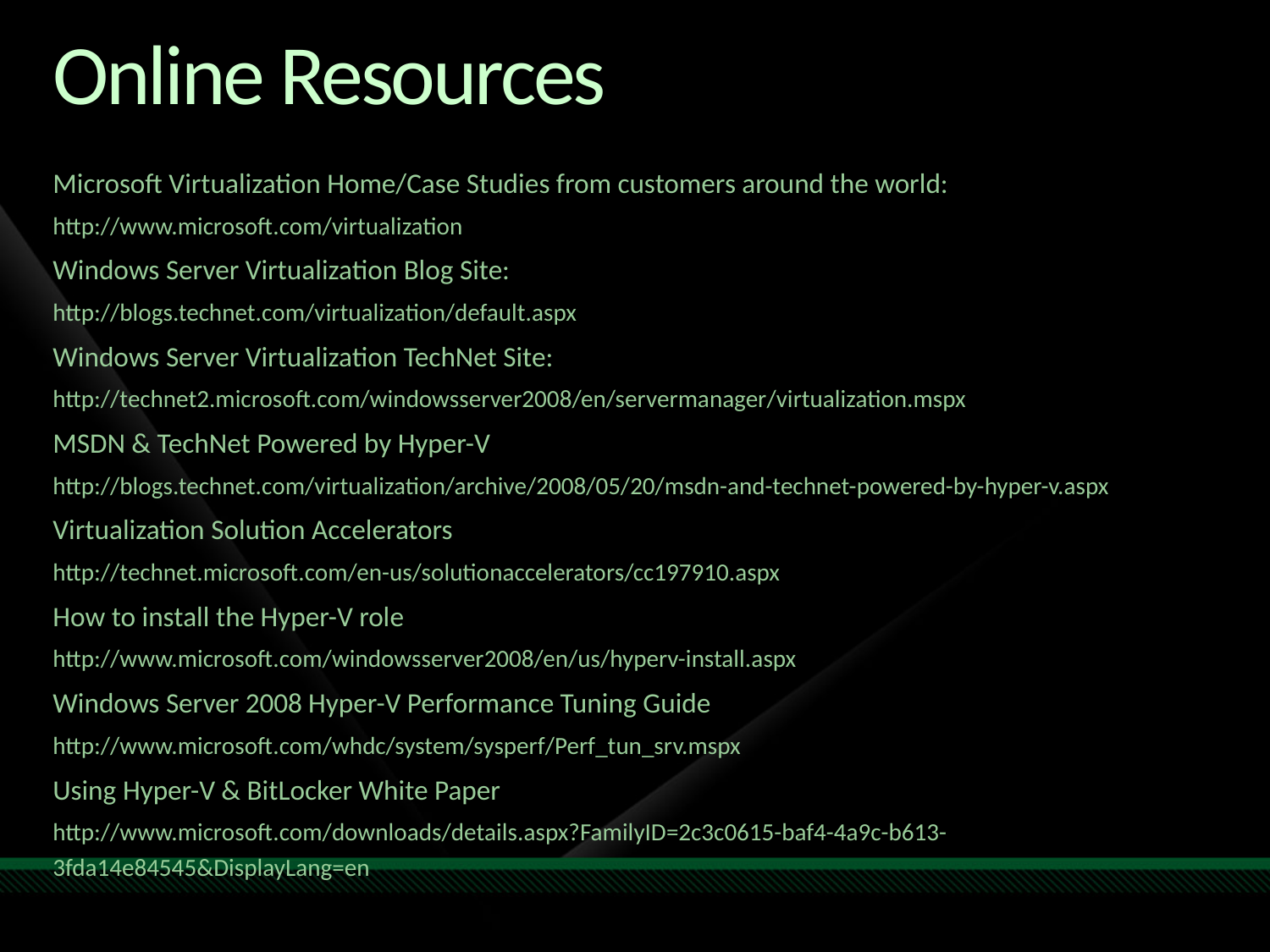

# Online Resources
Microsoft Virtualization Home/Case Studies from customers around the world:
http://www.microsoft.com/virtualization
Windows Server Virtualization Blog Site:
http://blogs.technet.com/virtualization/default.aspx
Windows Server Virtualization TechNet Site:
http://technet2.microsoft.com/windowsserver2008/en/servermanager/virtualization.mspx
MSDN & TechNet Powered by Hyper-V
http://blogs.technet.com/virtualization/archive/2008/05/20/msdn-and-technet-powered-by-hyper-v.aspx
Virtualization Solution Accelerators
http://technet.microsoft.com/en-us/solutionaccelerators/cc197910.aspx
How to install the Hyper-V role
http://www.microsoft.com/windowsserver2008/en/us/hyperv-install.aspx
Windows Server 2008 Hyper-V Performance Tuning Guide
http://www.microsoft.com/whdc/system/sysperf/Perf_tun_srv.mspx
Using Hyper-V & BitLocker White Paper
http://www.microsoft.com/downloads/details.aspx?FamilyID=2c3c0615-baf4-4a9c-b613-3fda14e84545&DisplayLang=en